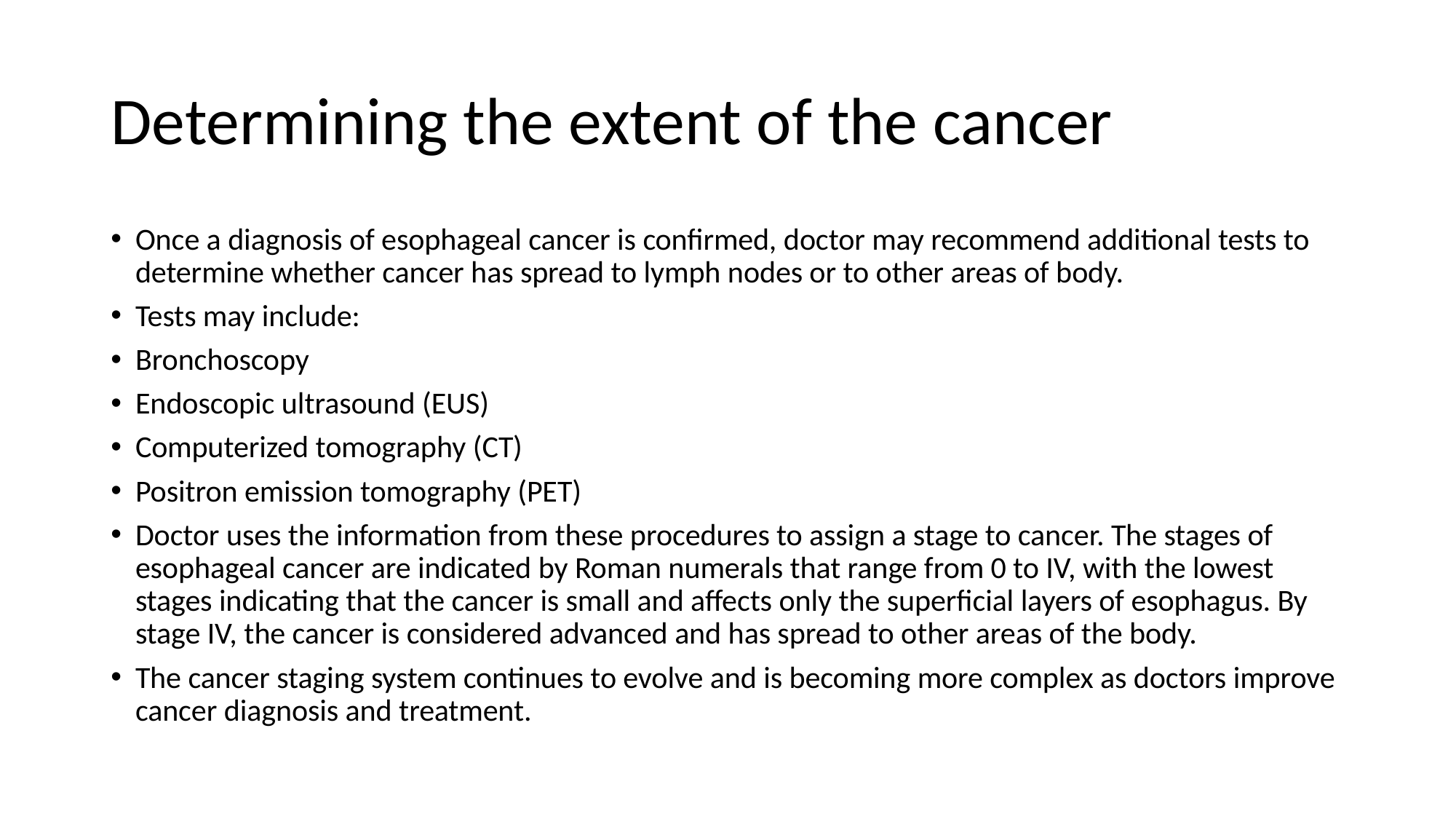

# Determining the extent of the cancer
Once a diagnosis of esophageal cancer is confirmed, doctor may recommend additional tests to determine whether cancer has spread to lymph nodes or to other areas of body.
Tests may include:
Bronchoscopy
Endoscopic ultrasound (EUS)
Computerized tomography (CT)
Positron emission tomography (PET)
Doctor uses the information from these procedures to assign a stage to cancer. The stages of esophageal cancer are indicated by Roman numerals that range from 0 to IV, with the lowest stages indicating that the cancer is small and affects only the superficial layers of esophagus. By stage IV, the cancer is considered advanced and has spread to other areas of the body.
The cancer staging system continues to evolve and is becoming more complex as doctors improve cancer diagnosis and treatment.